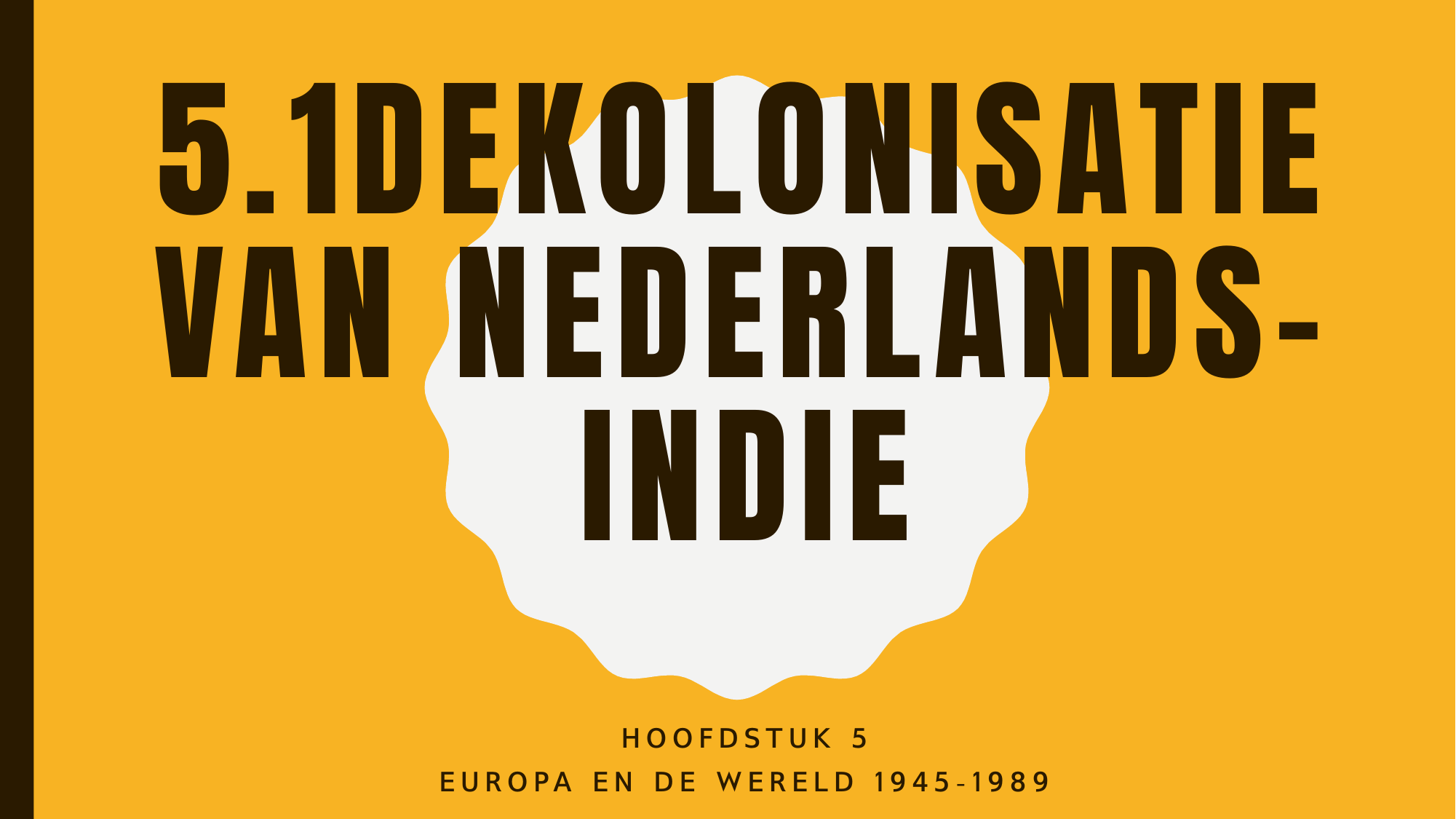

# 5.1Dekolonisatie van Nederlands-Indie
HOOFDSTUK 5
Europa en de wereld 1945-1989